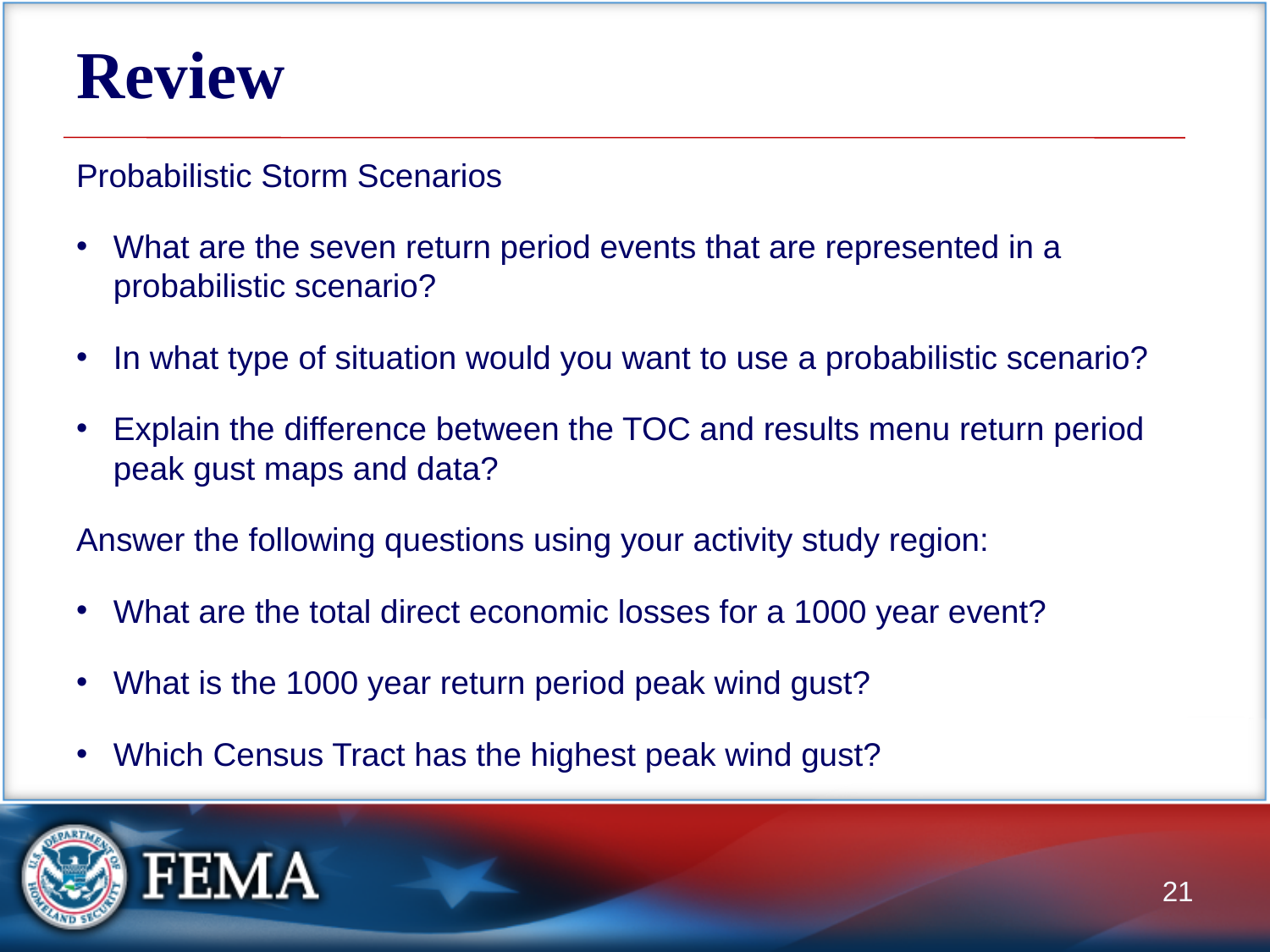

# Review
Probabilistic Storm Scenarios
What are the seven return period events that are represented in a probabilistic scenario?
In what type of situation would you want to use a probabilistic scenario?
Explain the difference between the TOC and results menu return period peak gust maps and data?
Answer the following questions using your activity study region:
What are the total direct economic losses for a 1000 year event?
What is the 1000 year return period peak wind gust?
Which Census Tract has the highest peak wind gust?
21